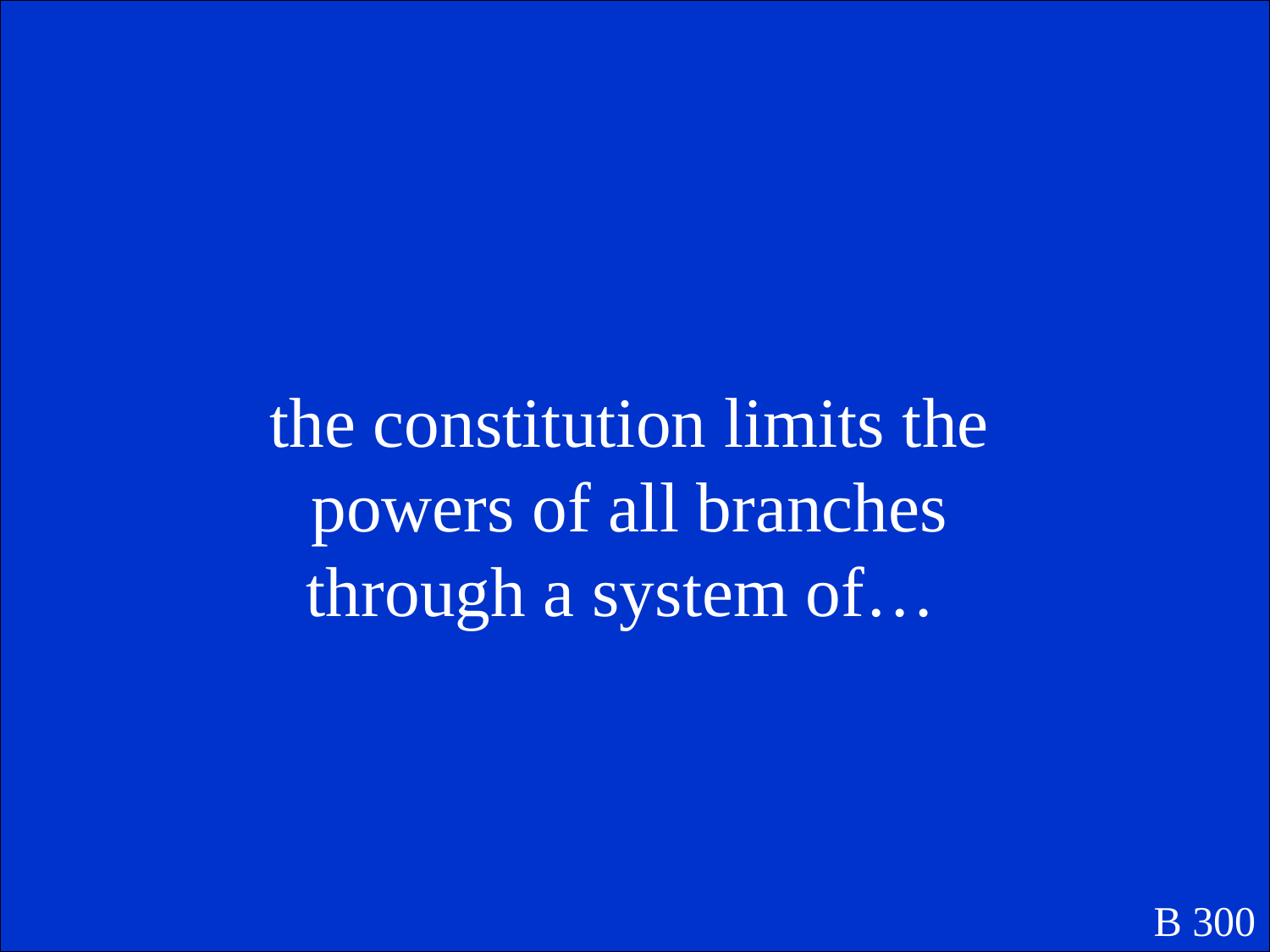

the constitution limits the powers of all branches through a system of…
B 300